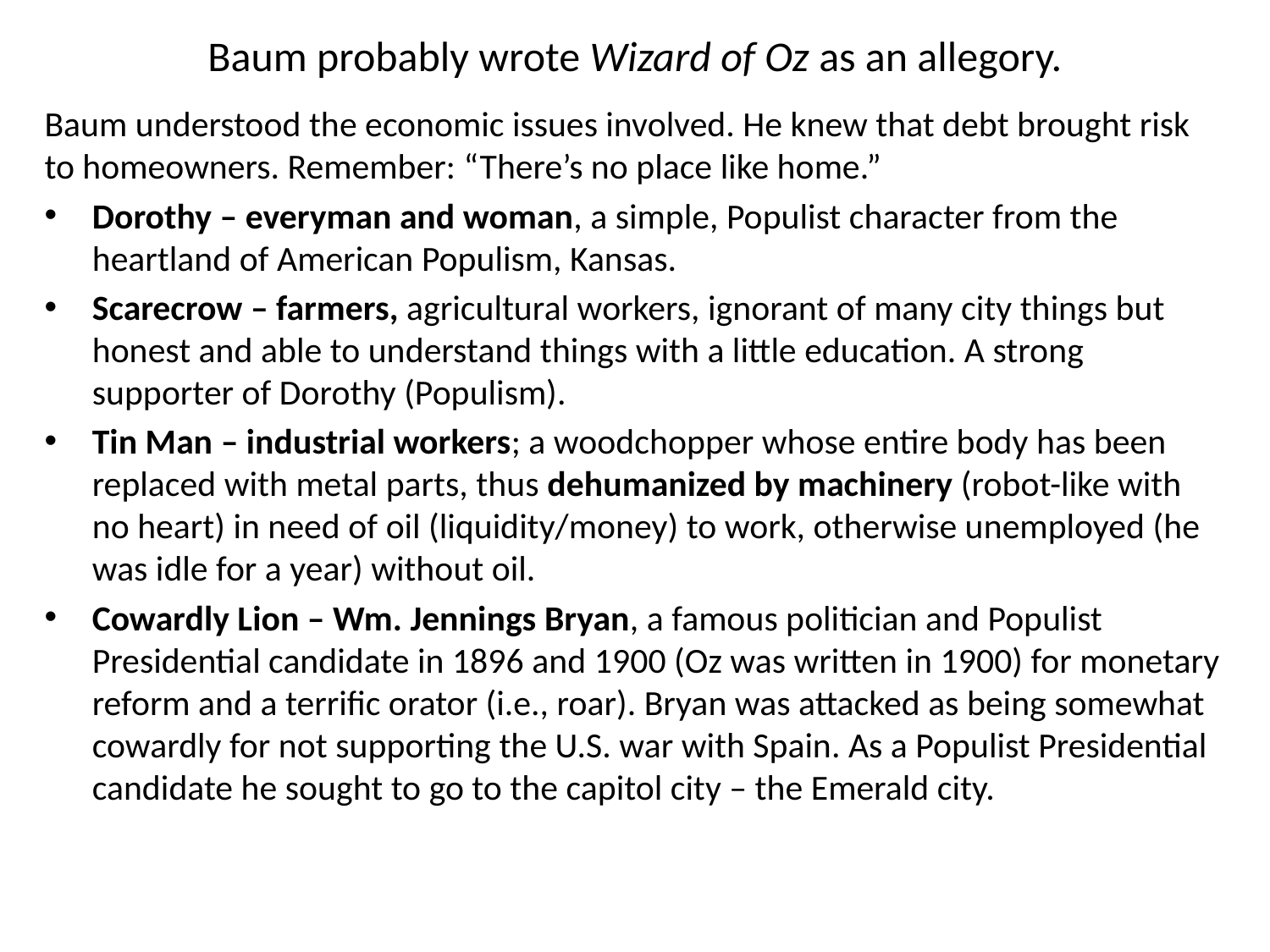

# Baum probably wrote Wizard of Oz as an allegory.
Baum understood the economic issues involved. He knew that debt brought risk to homeowners. Remember: “There’s no place like home.”
Dorothy – everyman and woman, a simple, Populist character from the heartland of American Populism, Kansas.
Scarecrow – farmers, agricultural workers, ignorant of many city things but honest and able to understand things with a little education. A strong supporter of Dorothy (Populism).
Tin Man – industrial workers; a woodchopper whose entire body has been replaced with metal parts, thus dehumanized by machinery (robot-like with no heart) in need of oil (liquidity/money) to work, otherwise unemployed (he was idle for a year) without oil.
Cowardly Lion – Wm. Jennings Bryan, a famous politician and Populist Presidential candidate in 1896 and 1900 (Oz was written in 1900) for monetary reform and a terrific orator (i.e., roar). Bryan was attacked as being somewhat cowardly for not supporting the U.S. war with Spain. As a Populist Presidential candidate he sought to go to the capitol city – the Emerald city.